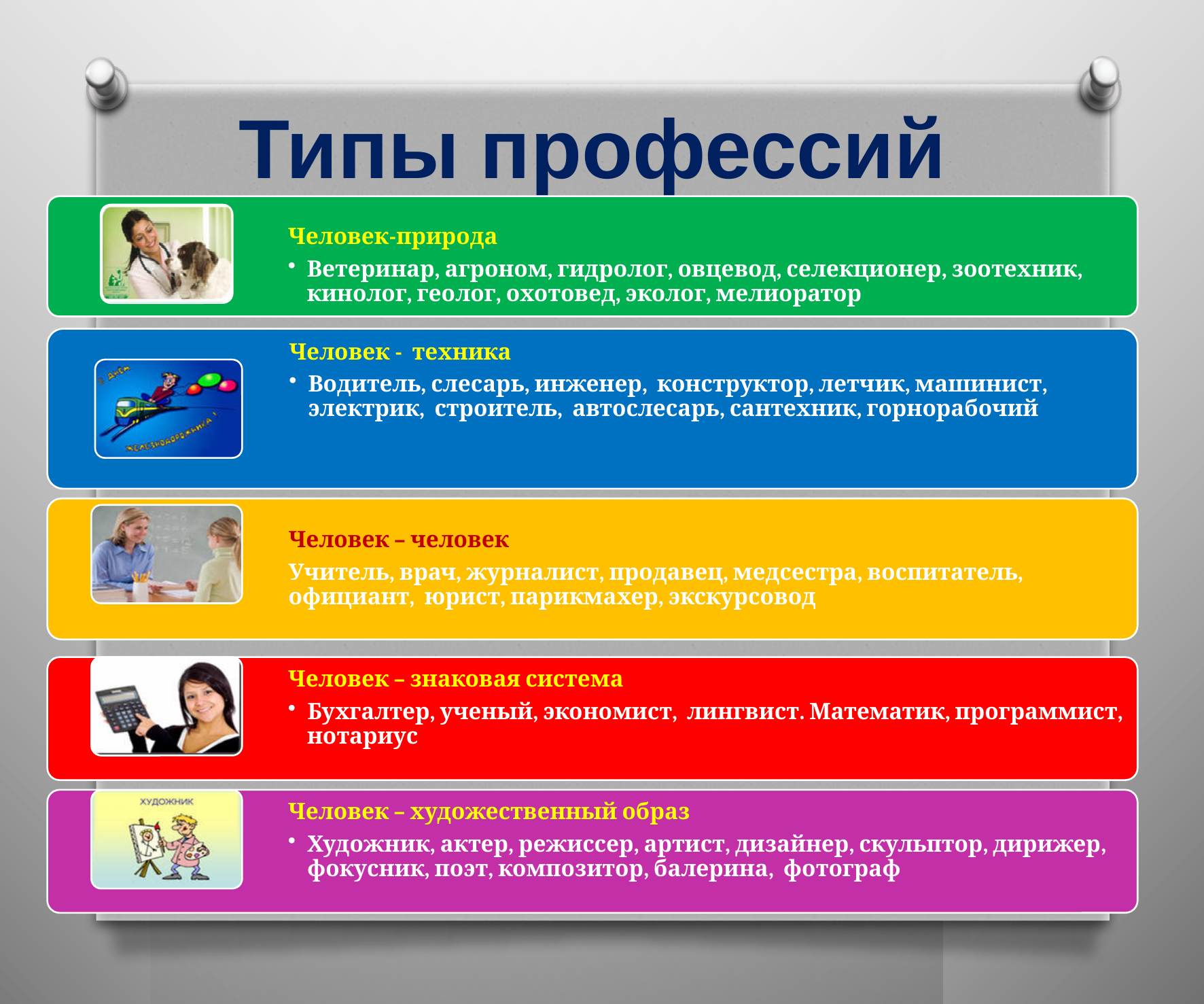

Типы профессий
Человек-природа
Ветеринар, агроном, гидролог, овцевод, селекционер, зоотехник, кинолог, геолог, охотовед, эколог, мелиоратор
Человек -  техника
Водитель, слесарь, инженер,  конструктор, летчик, машинист, электрик,  строитель,  автослесарь, сантехник, горнорабочий
Человек – человек
Учитель, врач, журналист, продавец, медсестра, воспитатель, официант,  юрист, парикмахер, экскурсовод
Человек – знаковая система
Бухгалтер, ученый, экономист,  лингвист. Математик, программист, нотариус
Человек – художественный образ
Художник, актер, режиссер, артист, дизайнер, скульптор, дирижер, фокусник, поэт, композитор, балерина,  фотограф